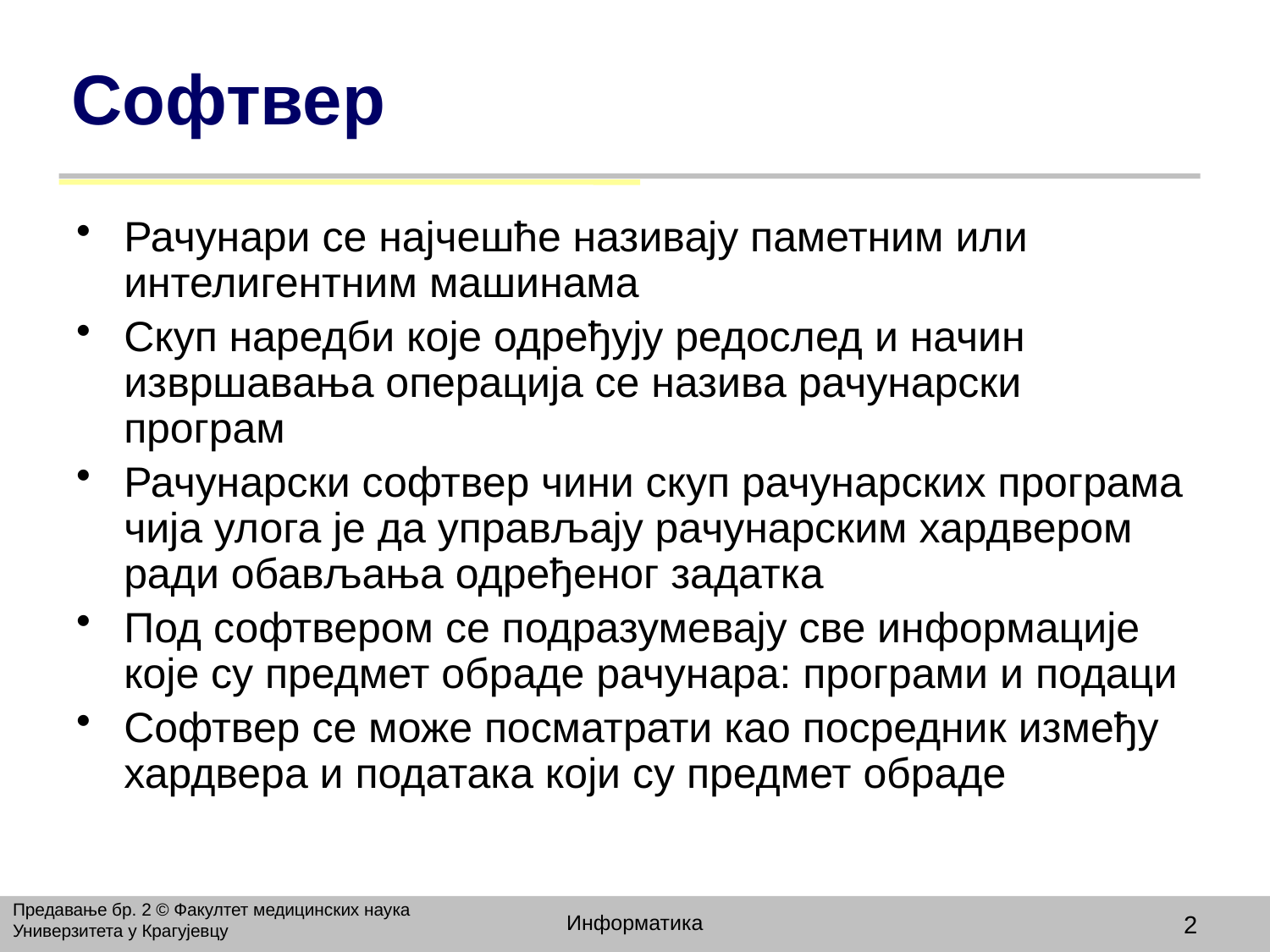

# Софтвер
Рачунари се најчешће називају паметним или интелигентним машинама
Скуп наредби које одређују редослед и начин извршавања операција се назива рачунарски програм
Рачунарски софтвер чини скуп рачунарских програма чија улога је да управљају рачунарским хардвером ради обављања одређеног задатка
Под софтвером се подразумевају све информације које су предмет обраде рачунара: програми и подаци
Софтвер се може посматрати као посредник између хардвера и података који су предмет обраде
Предавање бр. 2 © Факултет медицинских наука Универзитета у Крагујевцу
Информатика
2